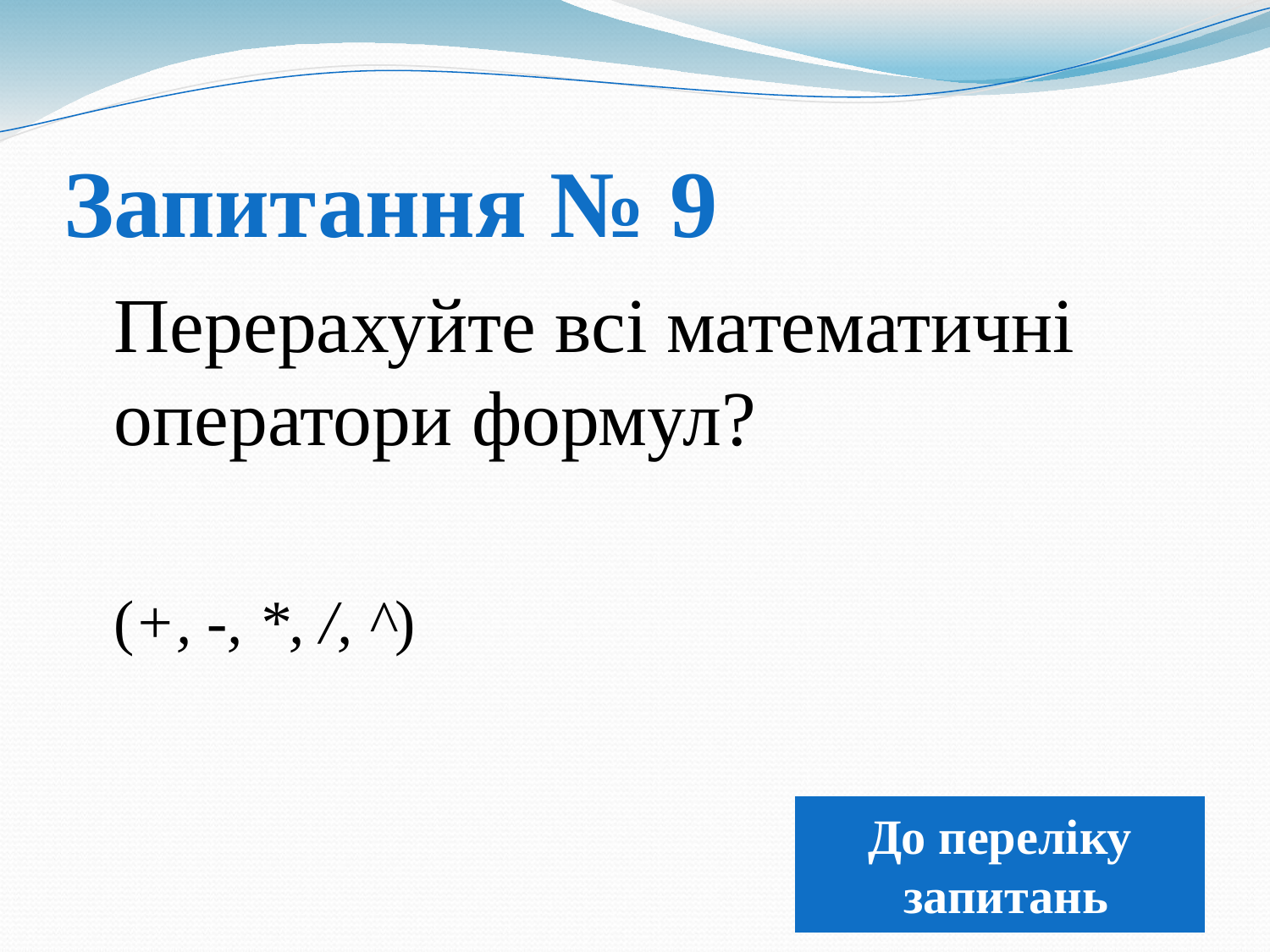

# Запитання № 9
	Перерахуйте всі математичні оператори формул?

	(+, -, *, /, ^)
До переліку
 запитань